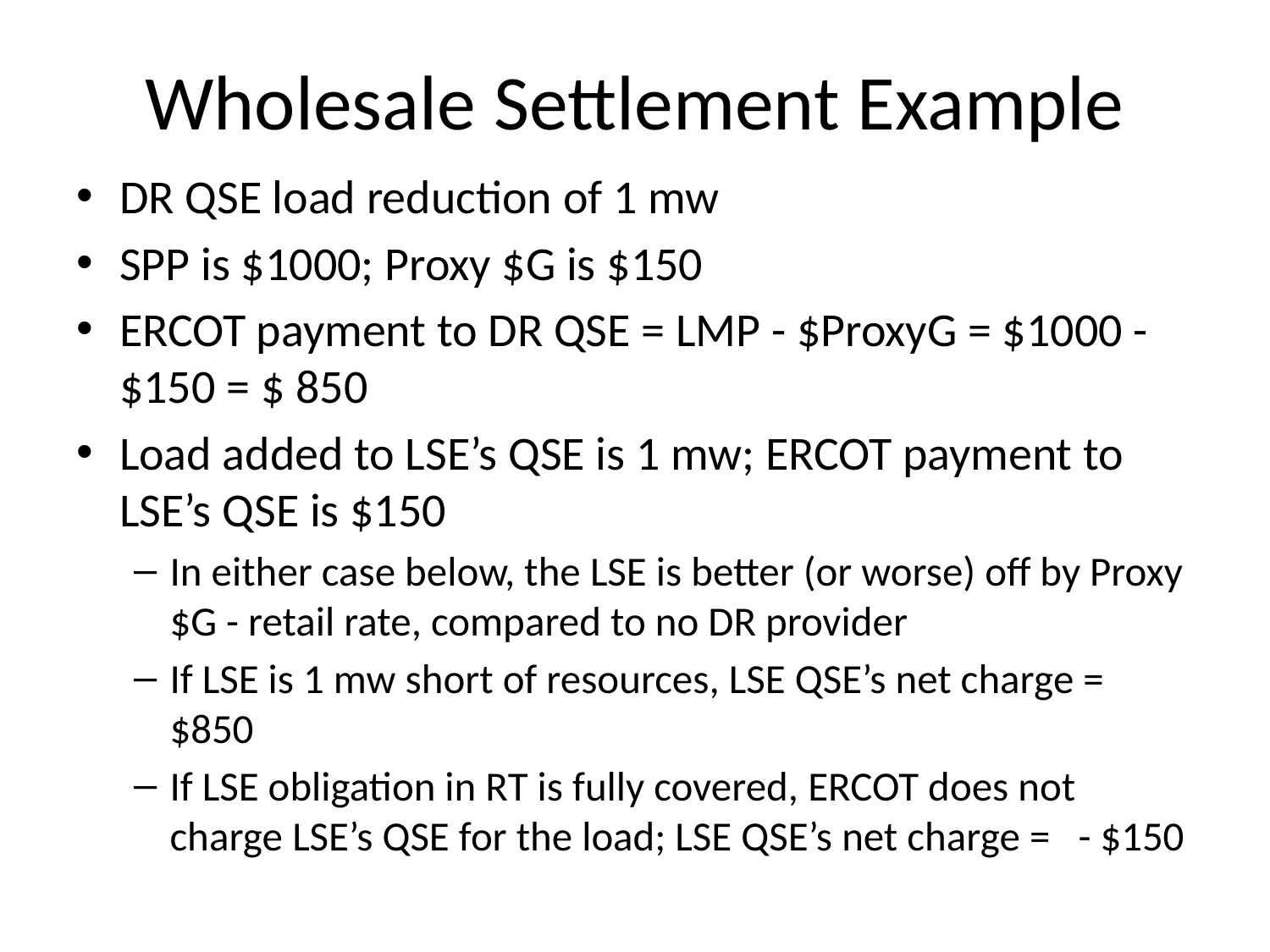

# Wholesale Settlement Example
DR QSE load reduction of 1 mw
SPP is $1000; Proxy $G is $150
ERCOT payment to DR QSE = LMP - $ProxyG = $1000 - $150 = $ 850
Load added to LSE’s QSE is 1 mw; ERCOT payment to LSE’s QSE is $150
In either case below, the LSE is better (or worse) off by Proxy $G - retail rate, compared to no DR provider
If LSE is 1 mw short of resources, LSE QSE’s net charge = $850
If LSE obligation in RT is fully covered, ERCOT does not charge LSE’s QSE for the load; LSE QSE’s net charge =   - $150